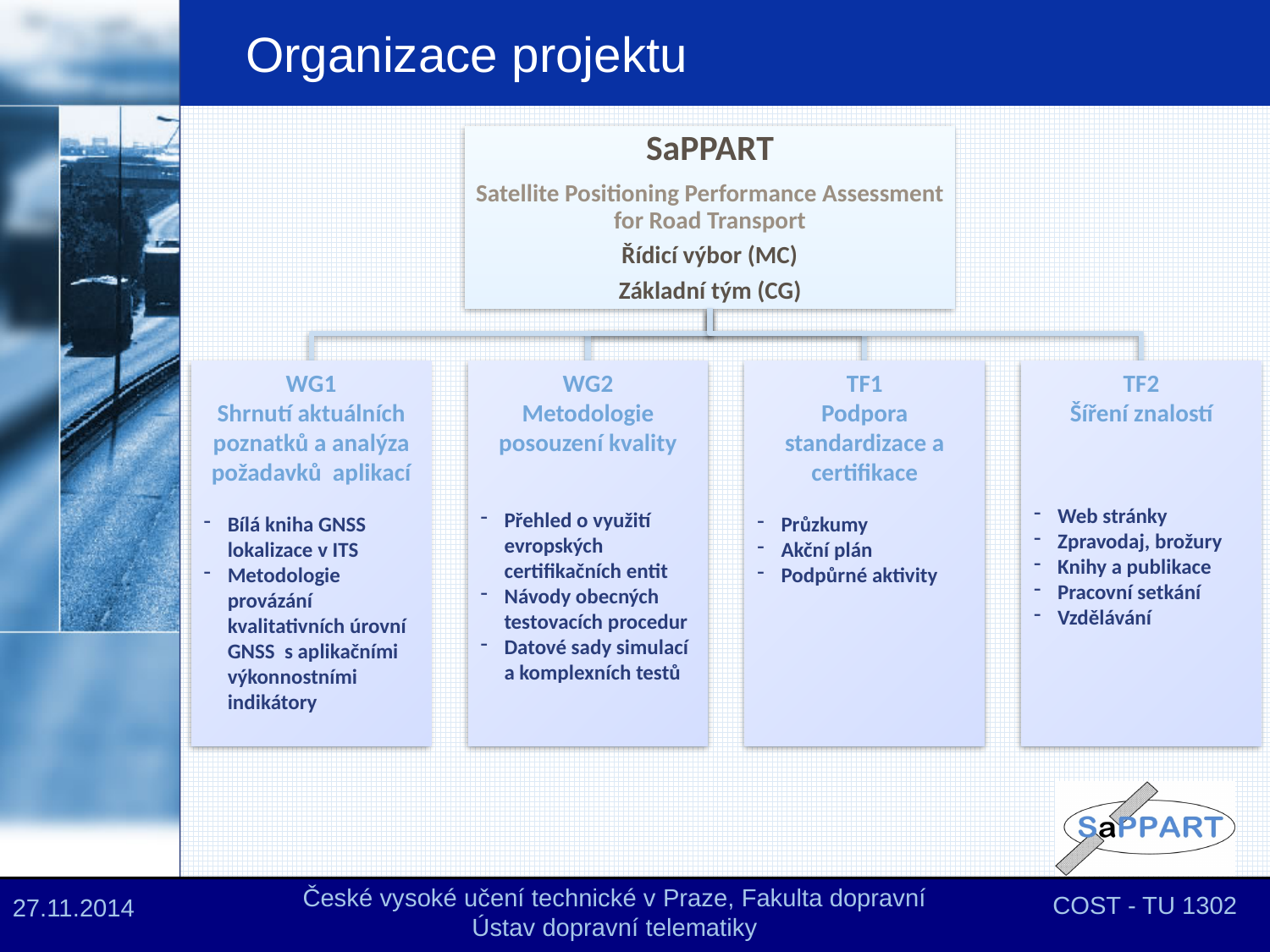

# Organizace projektu

SaPPART
Satellite Positioning Performance Assessment for Road Transport
 Řídicí výbor (MC)
Základní tým (CG)
WG1
Shrnutí aktuálních poznatků a analýza požadavků  aplikací

Bílá kniha GNSS  lokalizace v ITS
Metodologie provázání kvalitativních úrovní GNSS  s aplikačními výkonnostními indikátory
WG2
Metodologie posouzení kvality

Přehled o využití evropských certifikačních entit
Návody obecných testovacích procedur
Datové sady simulací  a komplexních testů
TF1
Podpora standardizace a certifikace

Průzkumy
Akční plán
Podpůrné aktivity
TF2
Šíření znalostí

Web stránky
Zpravodaj, brožury
Knihy a publikace
Pracovní setkání
Vzdělávání